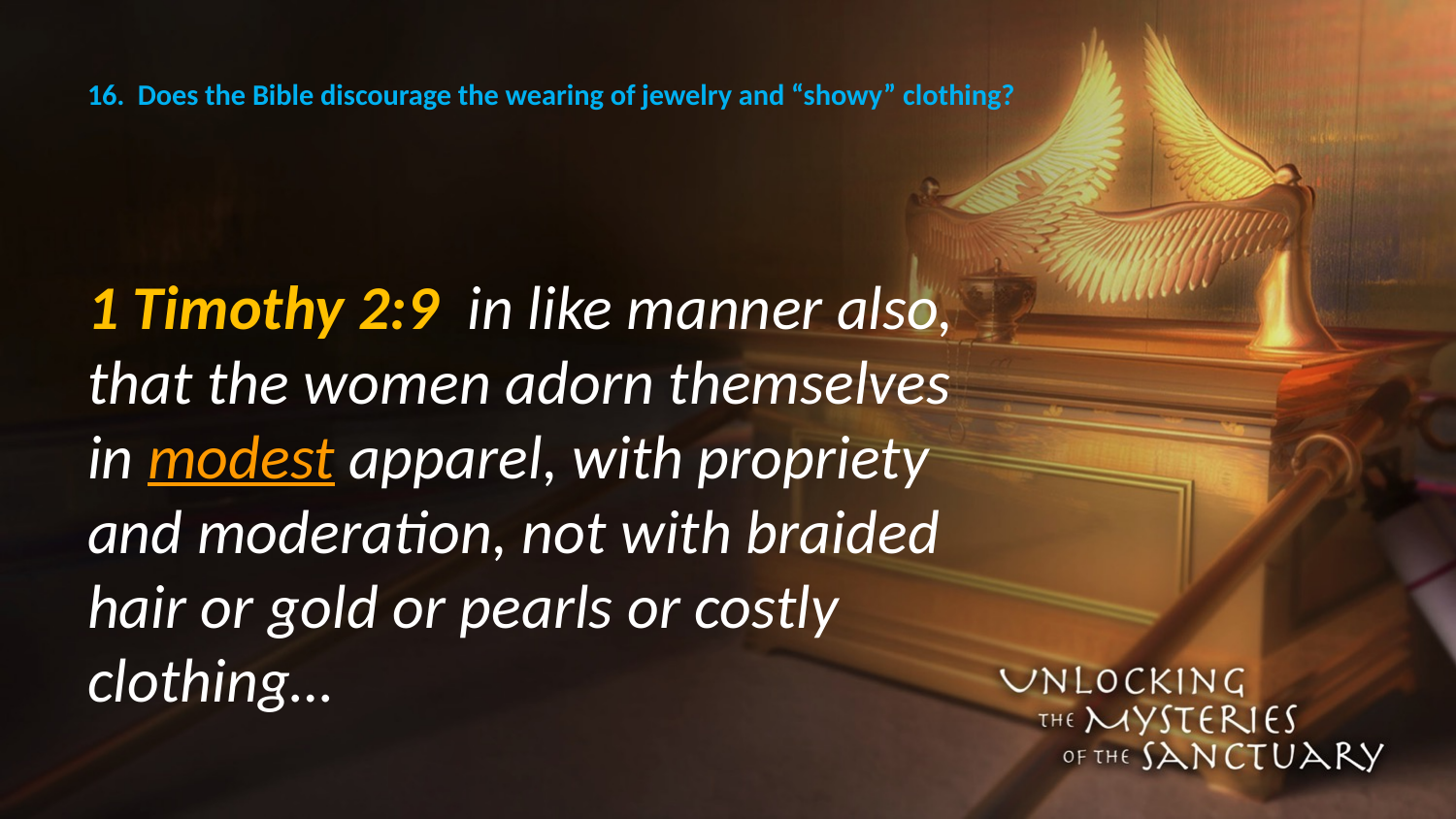

# 16.  Does the Bible discourage the wearing of jewelry and “showy” clothing?

1 Timothy 2:9  in like manner also, that the women adorn themselves in modest apparel, with propriety and moderation, not with braided hair or gold or pearls or costly clothing…